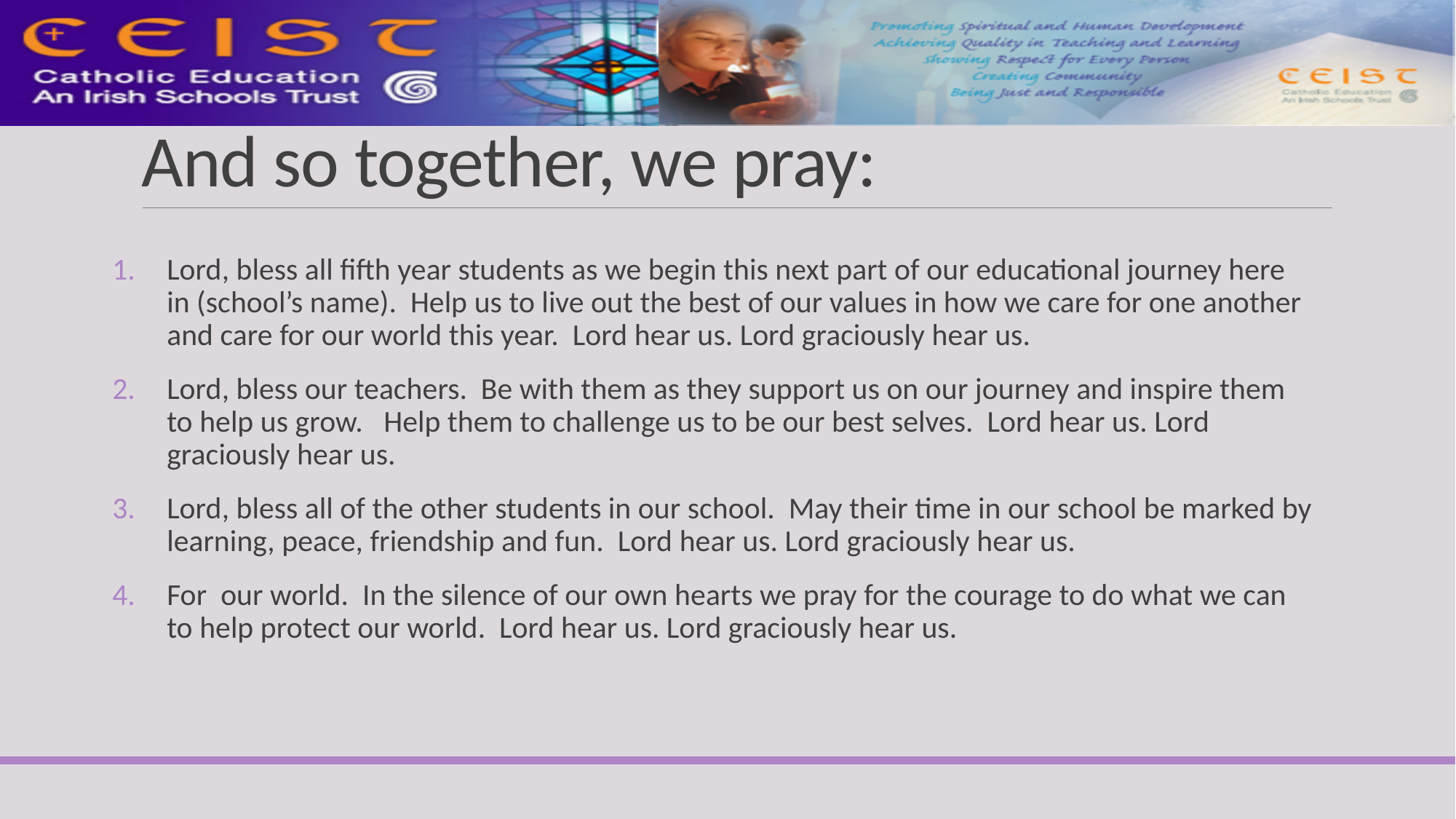

# And so together, we pray:

Lord, bless all fifth year students as we begin this next part of our educational journey here in (school’s name).  Help us to live out the best of our values in how we care for one another and care for our world this year.  Lord hear us. Lord graciously hear us.
Lord, bless our teachers.  Be with them as they support us on our journey and inspire them to help us grow.   Help them to challenge us to be our best selves.  Lord hear us. Lord graciously hear us.
Lord, bless all of the other students in our school.  May their time in our school be marked by learning, peace, friendship and fun.  Lord hear us. Lord graciously hear us.
For  our world.  In the silence of our own hearts we pray for the courage to do what we can to help protect our world.  Lord hear us. Lord graciously hear us.